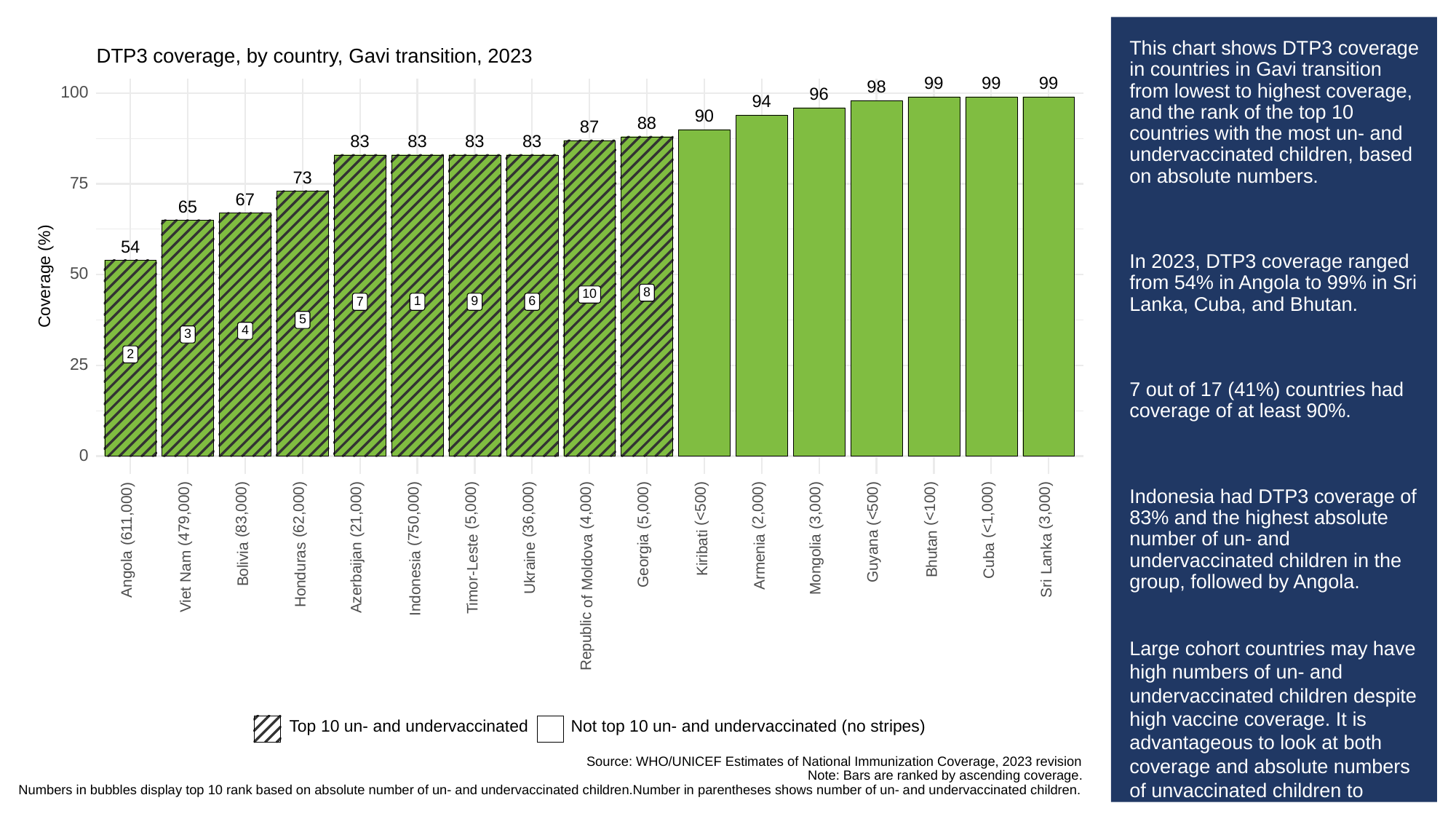

# This chart shows DTP3 coverage in countries in Gavi transition from lowest to highest coverage, and the rank of the top 10 countries with the most un- and undervaccinated children, based on absolute numbers.

In 2023, DTP3 coverage ranged from 54% in Angola to 99% in Sri Lanka, Cuba, and Bhutan.

7 out of 17 (41%) countries had coverage of at least 90%.

Indonesia had DTP3 coverage of 83% and the highest absolute number of un- and undervaccinated children in the group, followed by Angola.

Large cohort countries may have high numbers of un- and undervaccinated children despite high vaccine coverage. It is advantageous to look at both coverage and absolute numbers of unvaccinated children to ensure vulnerable countries with small birth cohorts are not missed.

DTP3 coverage, by country, Gavi transition, 2023
99
99
99

98
100
96

94

90

88
87

83
83
83
83

73

75

67

65

54

50
Coverage (%)

8

10

9
6
1
7

5

4

3

2

25

0

(<500)
(<500)
(<100)
(5,000)
(4,000)
(5,000)
(2,000)
(3,000)
(3,000)
(83,000)
(62,000)
(21,000)
(36,000)
(<1,000)
(611,000)
(479,000)
(750,000)
Kiribati
Bhutan
Lanka
Guyana
Georgia
Cuba
Armenia
Moldova
Mongolia
Bolivia
Nam
Ukraine
Angola
Timor-Leste
Honduras
Azerbaijan
Indonesia
Sri
Viet
of
Republic

Not top 10 un- and undervaccinated (no stripes)
Top 10 un- and undervaccinated

Source: WHO/UNICEF Estimates of National Immunization Coverage, 2023 revision
Note: Bars are ranked by ascending coverage.
Numbers in bubbles display top 10 rank based on absolute number of un- and undervaccinated children.Number in parentheses shows number of un- and undervaccinated children.